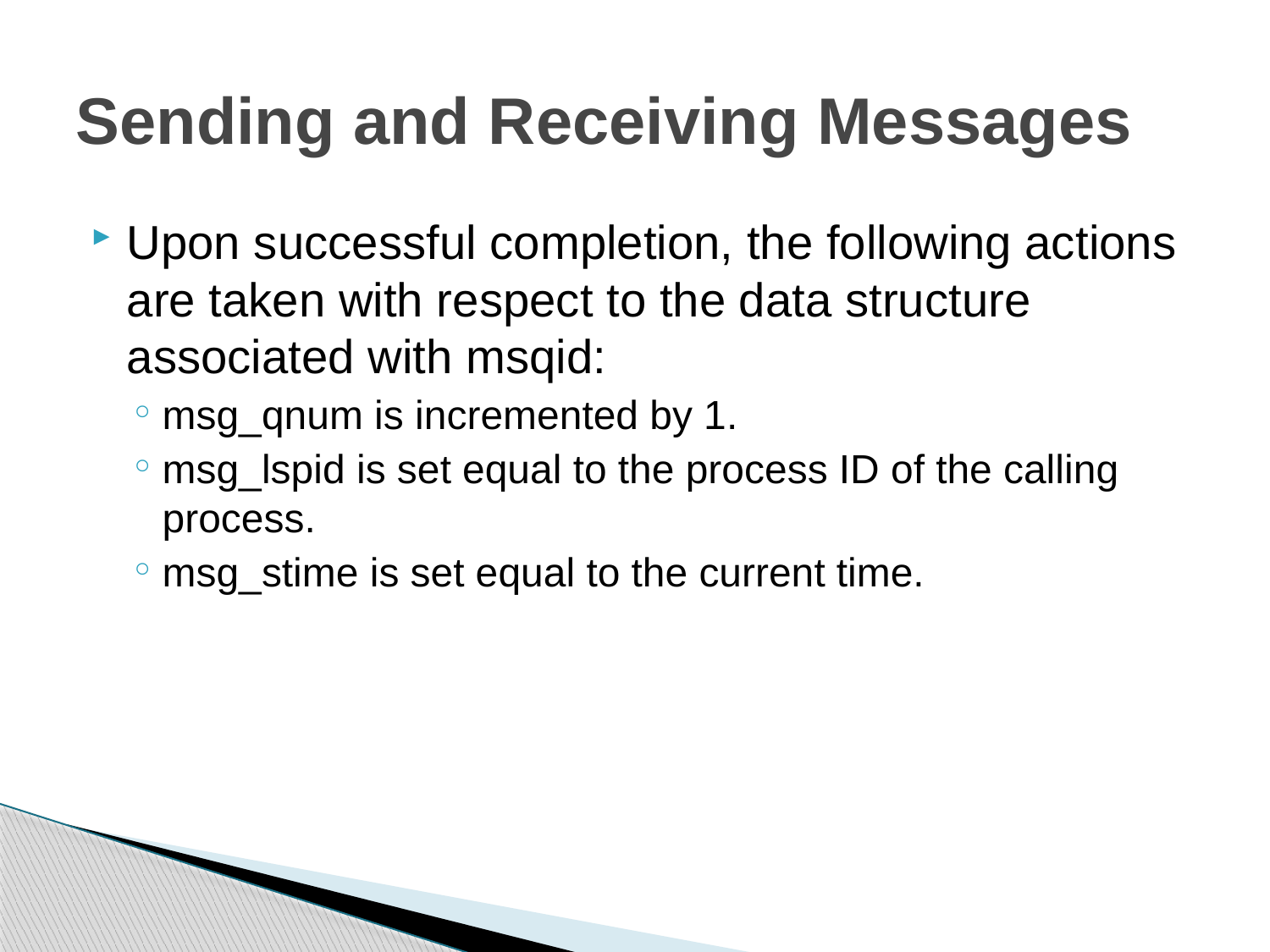

# Sending and Receiving Messages
Upon successful completion, the following actions are taken with respect to the data structure associated with msqid:
msg_qnum is incremented by 1.
msg_lspid is set equal to the process ID of the calling process.
msg_stime is set equal to the current time.